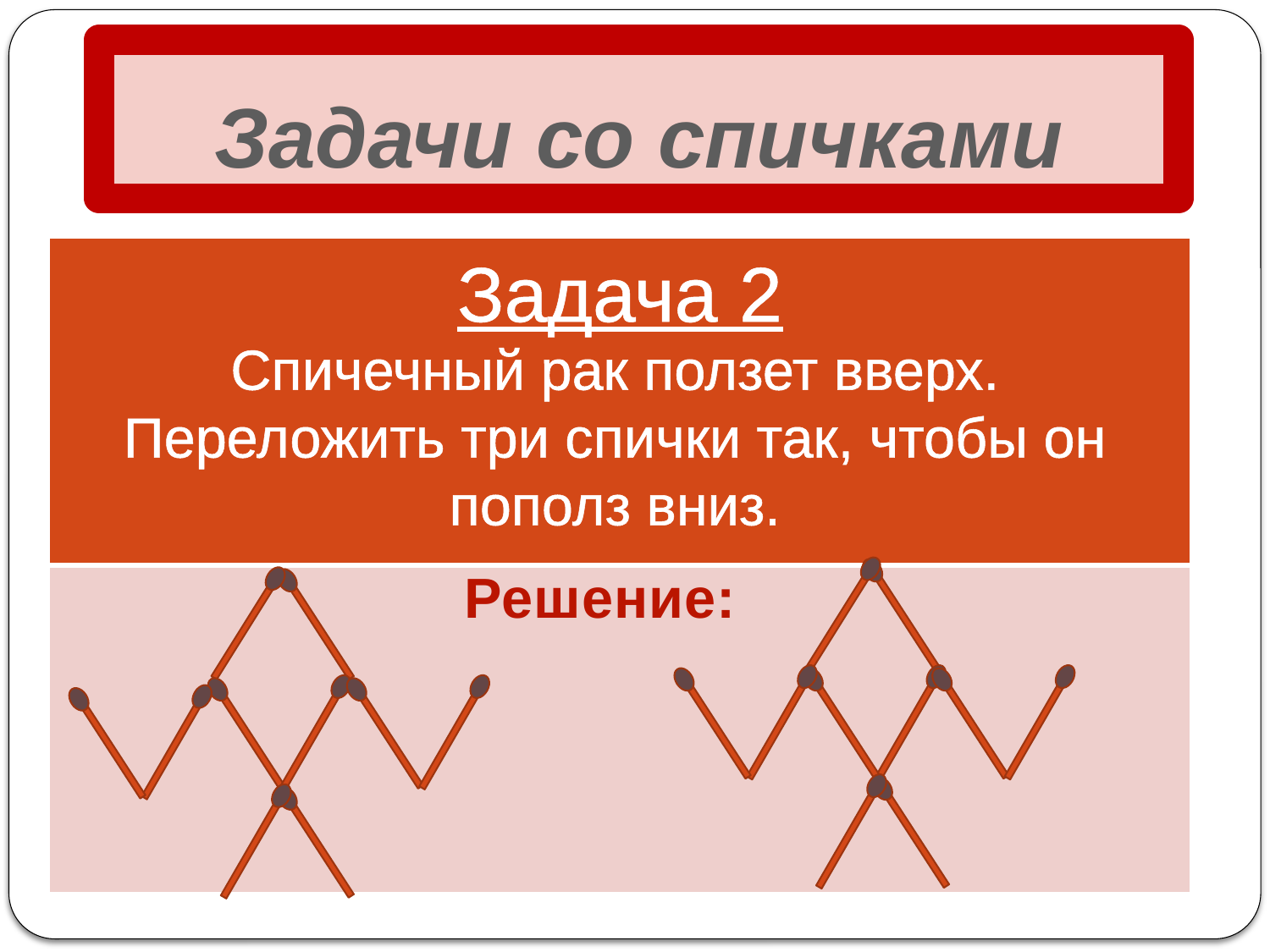

# Задачи со спичками
Задача 2
|  |
| --- |
|  |
Спичечный рак ползет вверх. Переложить три спички так, чтобы он пополз вниз.
Решение: